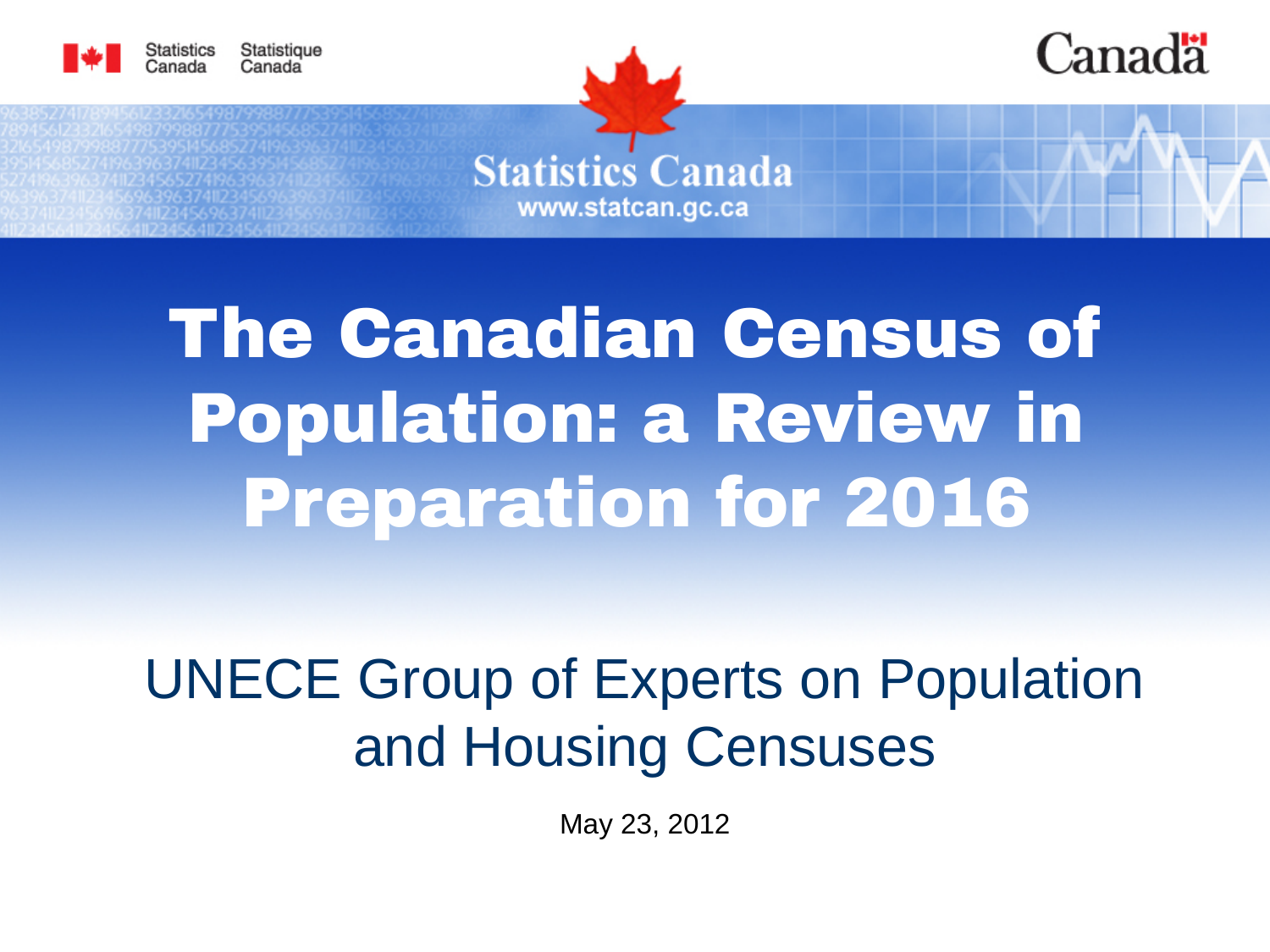

# The Canadian Census of Population: a Review in Preparation for 2016
UNECE Group of Experts on Population and Housing Censuses
May 23, 2012